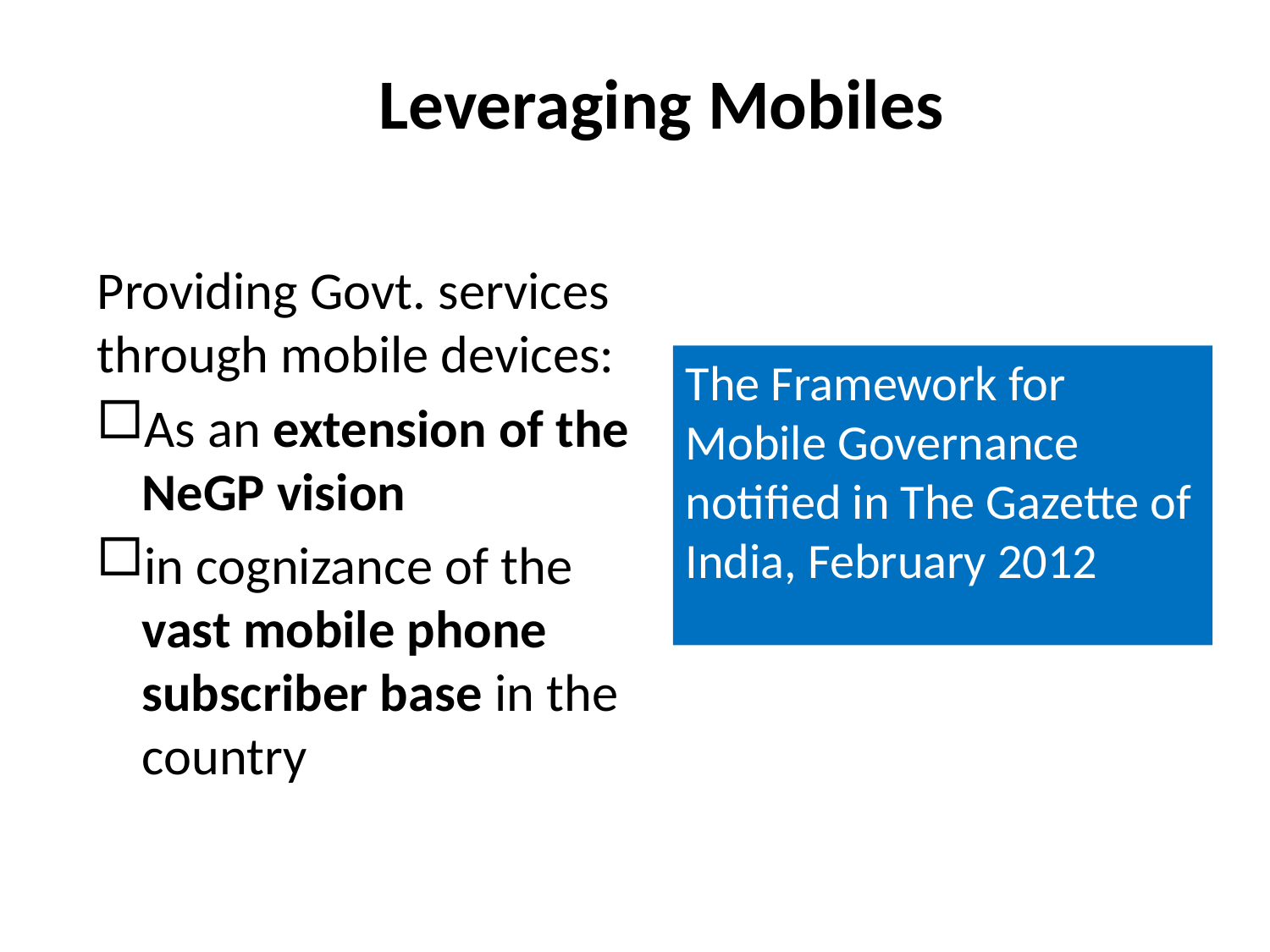

# Leveraging Mobiles
Providing Govt. services through mobile devices:
As an extension of the NeGP vision
in cognizance of the vast mobile phone subscriber base in the country
The Framework for Mobile Governance notified in The Gazette of India, February 2012